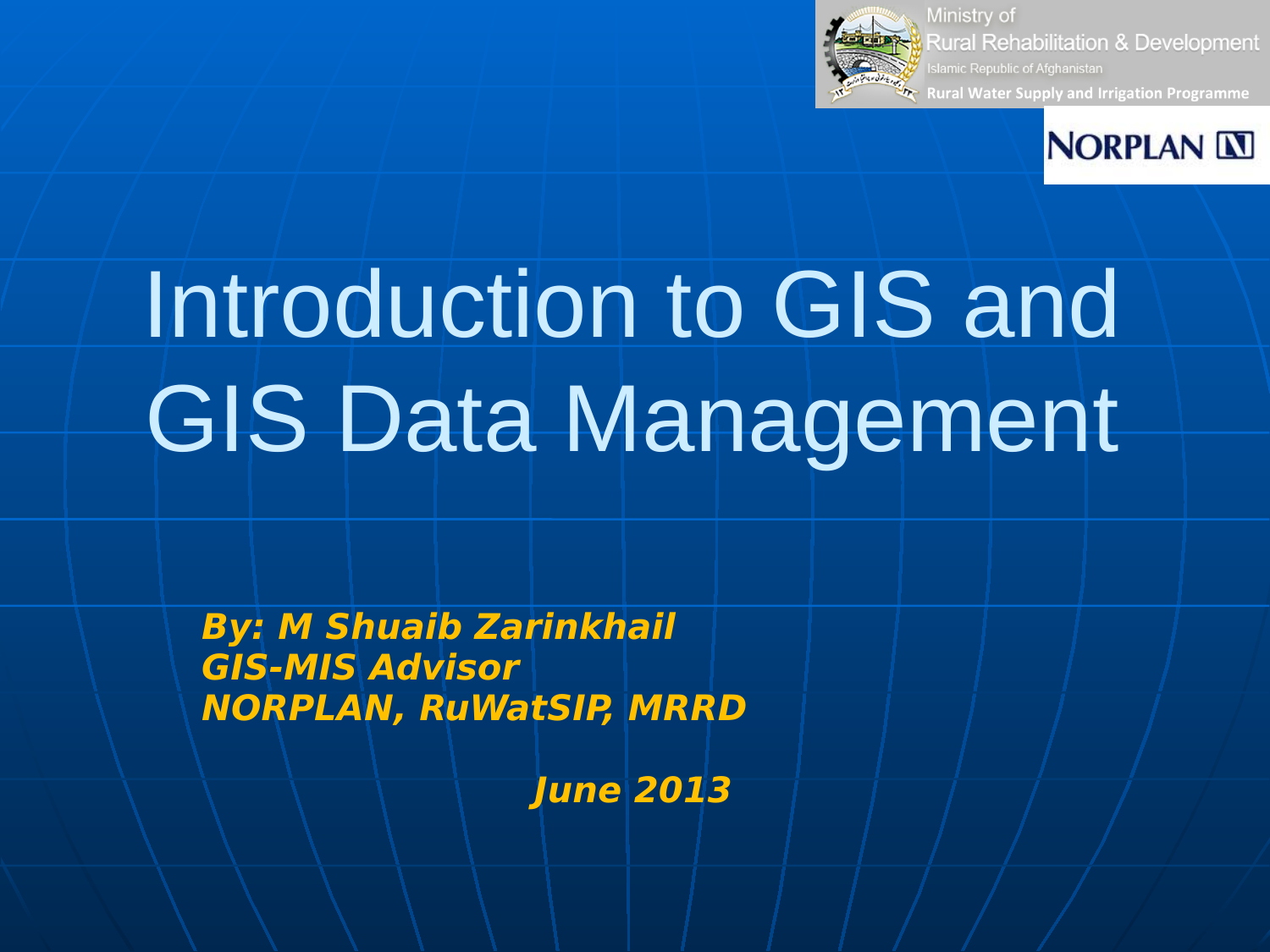

# Introduction to GIS and GIS Data Management
By: M Shuaib Zarinkhail
GIS-MIS Advisor
NORPLAN, RuWatSIP, MRRD

June 2013